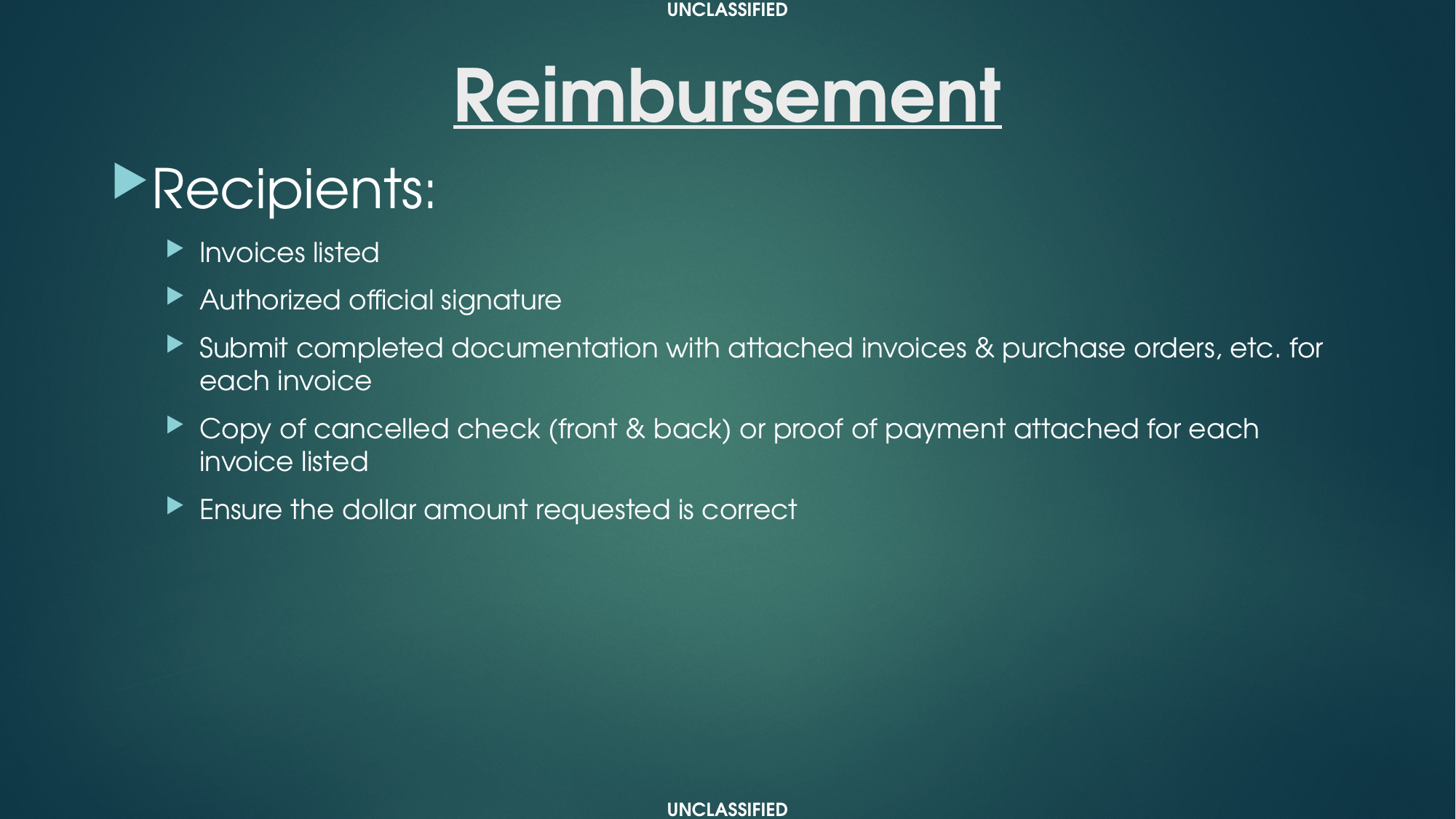

UNCLASSIFIED
# Reimbursement
Recipients:
Invoices listed
Authorized official signature
Submit completed documentation with attached invoices & purchase orders, etc. for each invoice
Copy of cancelled check (front & back) or proof of payment attached for each invoice listed
Ensure the dollar amount requested is correct

​​​​​​​​​​​​​​​

UNCLASSIFIED